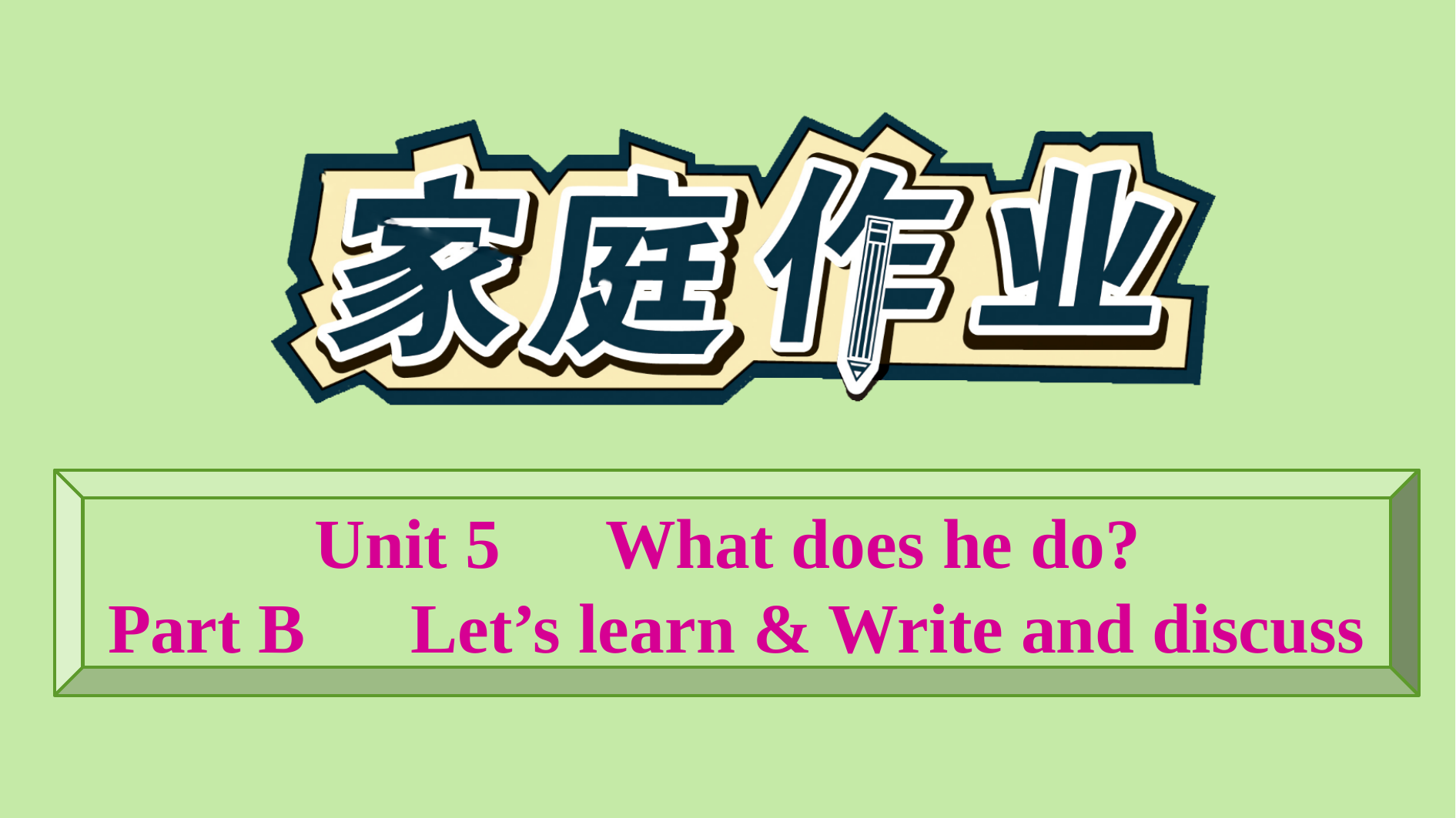

Unit 5　What does he do?
Part B　Let’s learn & Write and discuss